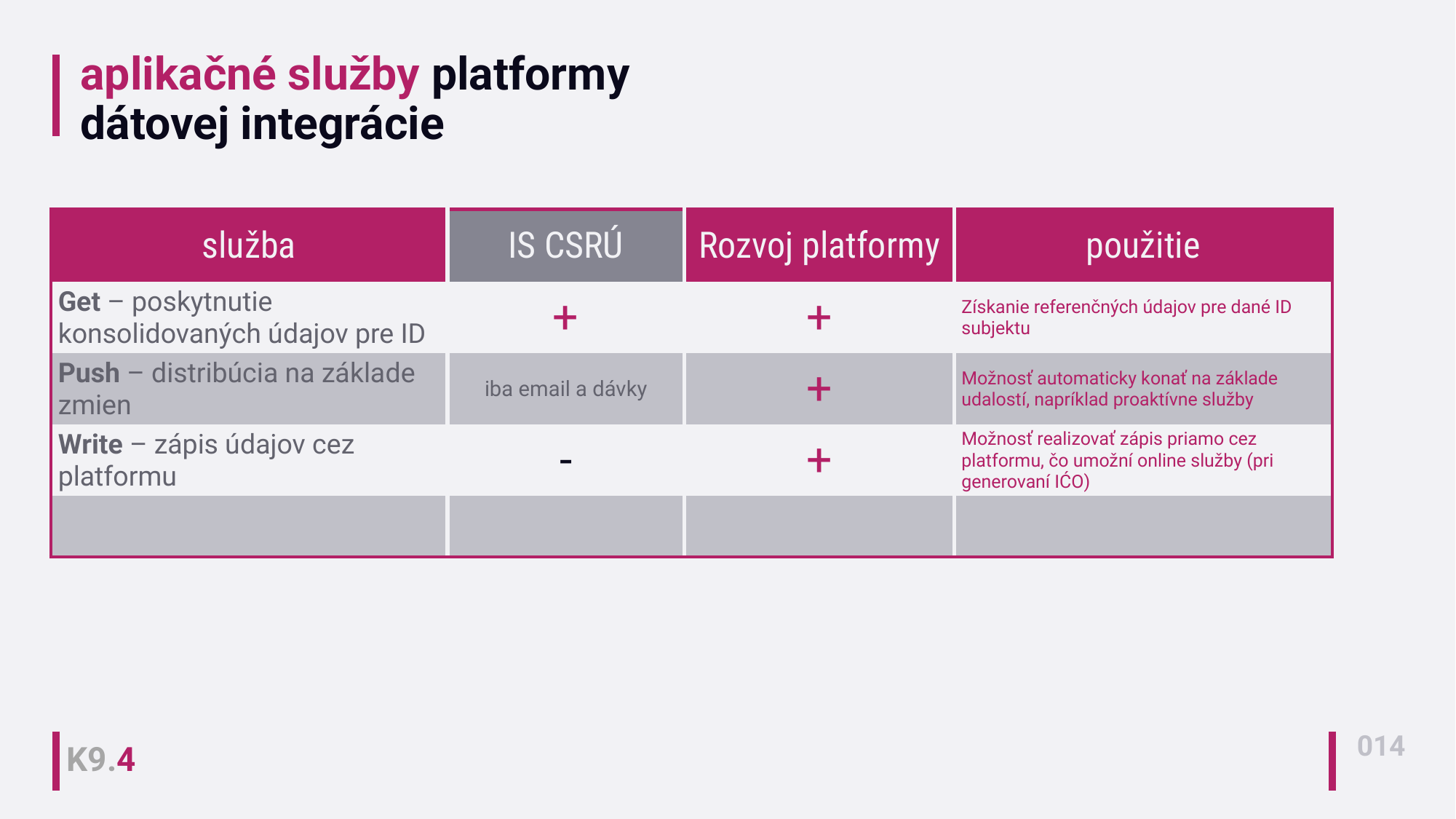

# aplikačné služby platformy dátovej integrácie
| služba | IS CSRÚ | Rozvoj platformy | použitie |
| --- | --- | --- | --- |
| Get – poskytnutie konsolidovaných údajov pre ID | + | + | Získanie referenčných údajov pre dané ID subjektu |
| Push – distribúcia na základe zmien | iba email a dávky | + | Možnosť automaticky konať na základe udalostí, napríklad proaktívne služby |
| Write – zápis údajov cez platformu | - | + | Možnosť realizovať zápis priamo cez platformu, čo umožní online služby (pri generovaní IĆO) |
|  |  |  |  |
014